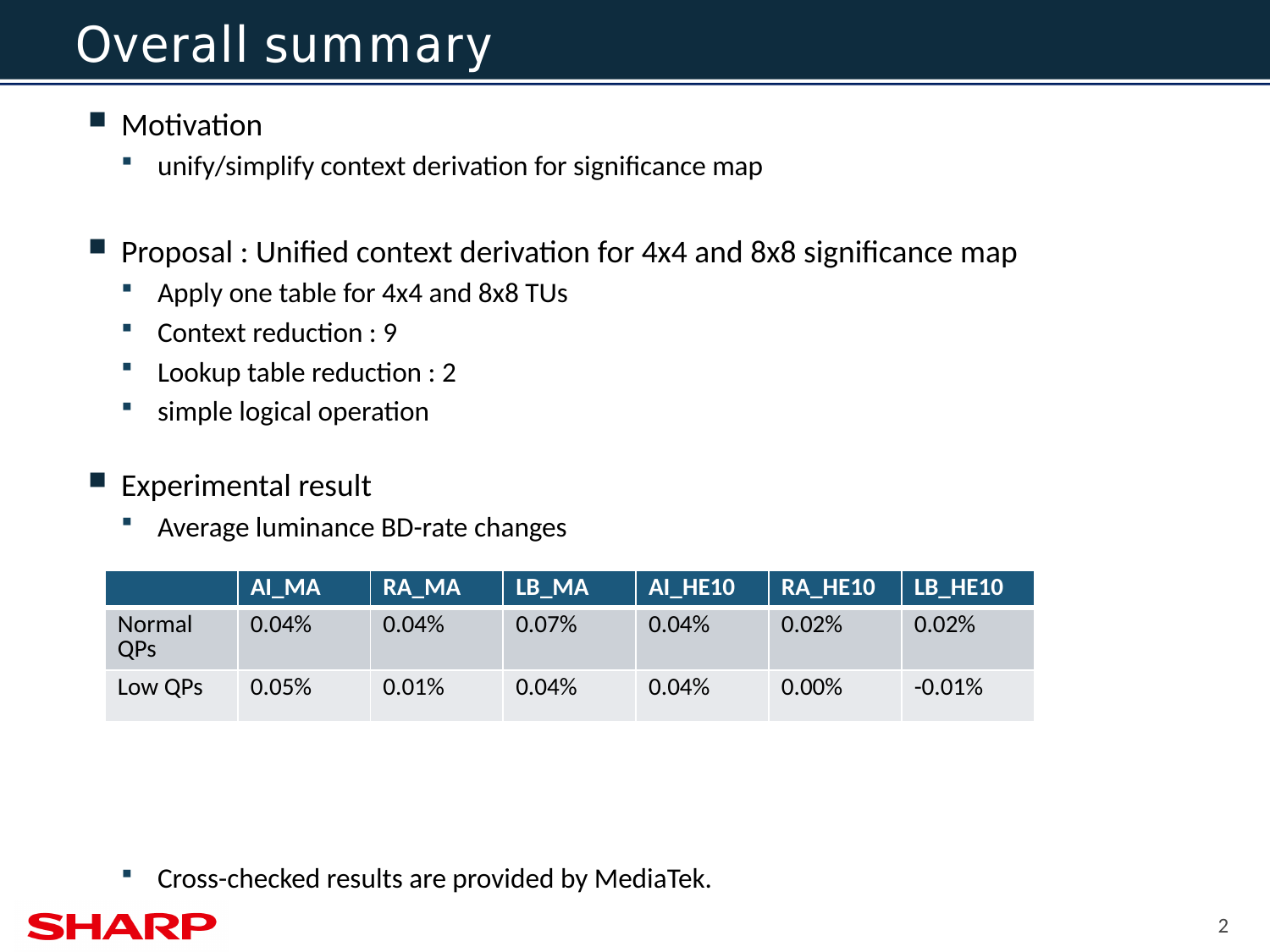

# Overall summary
Motivation
unify/simplify context derivation for significance map

Proposal : Unified context derivation for 4x4 and 8x8 significance map
Apply one table for 4x4 and 8x8 TUs
Context reduction : 9
Lookup table reduction : 2
simple logical operation

Experimental result
Average luminance BD-rate changes

Cross-checked results are provided by MediaTek.

Related contributions
I0031/RIM, I0155/MediaTek, I0378/Qualcomm, I0271/Sony
|  | AI\_MA | RA\_MA | LB\_MA | AI\_HE10 | RA\_HE10 | LB\_HE10 |
| --- | --- | --- | --- | --- | --- | --- |
| Normal QPs | 0.04% | 0.04% | 0.07% | 0.04% | 0.02% | 0.02% |
| Low QPs | 0.05% | 0.01% | 0.04% | 0.04% | 0.00% | -0.01% |
2